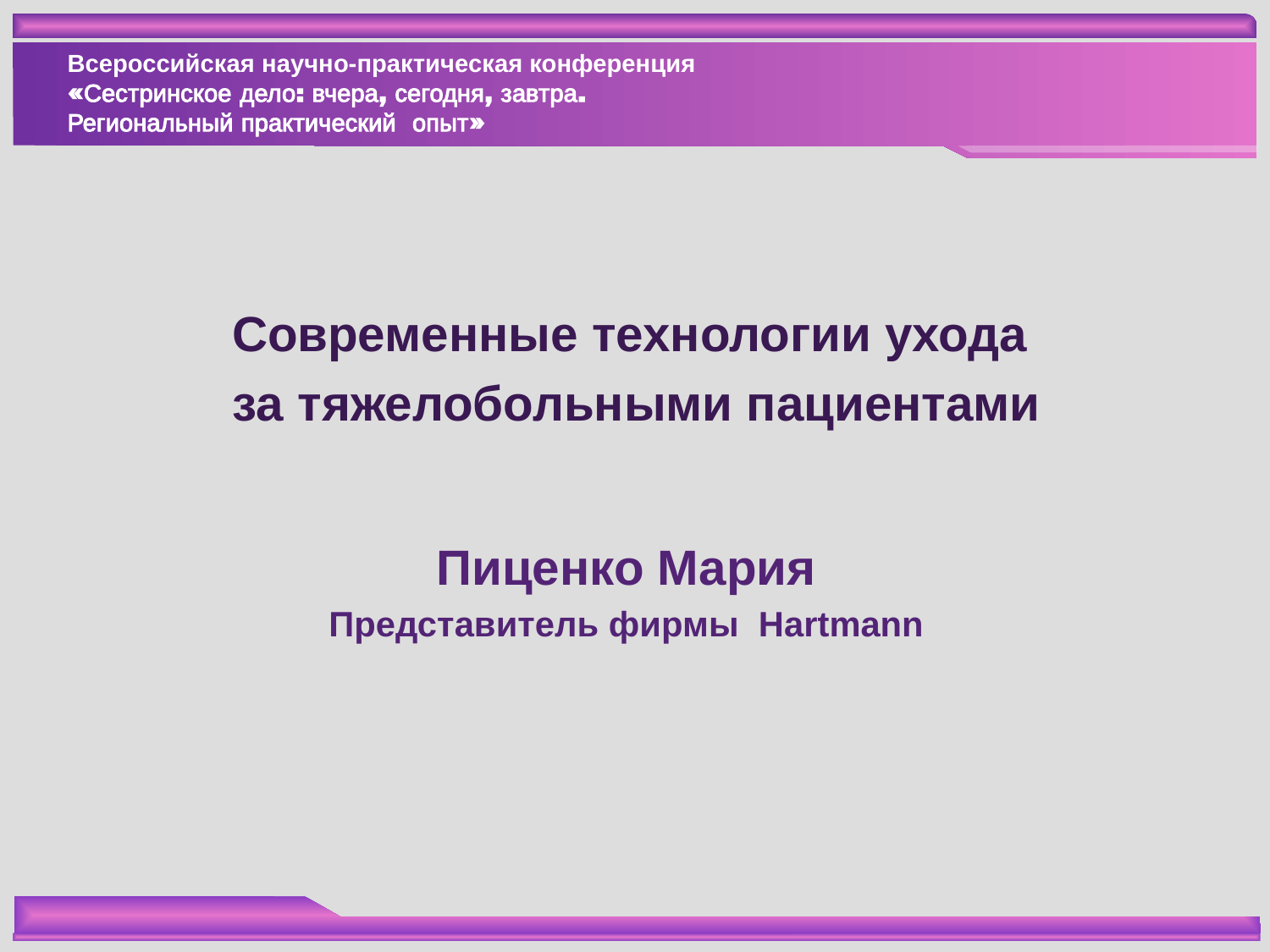

Современные технологии ухода
за тяжелобольными пациентами
Пиценко Мария
Представитель фирмы  Hartmann